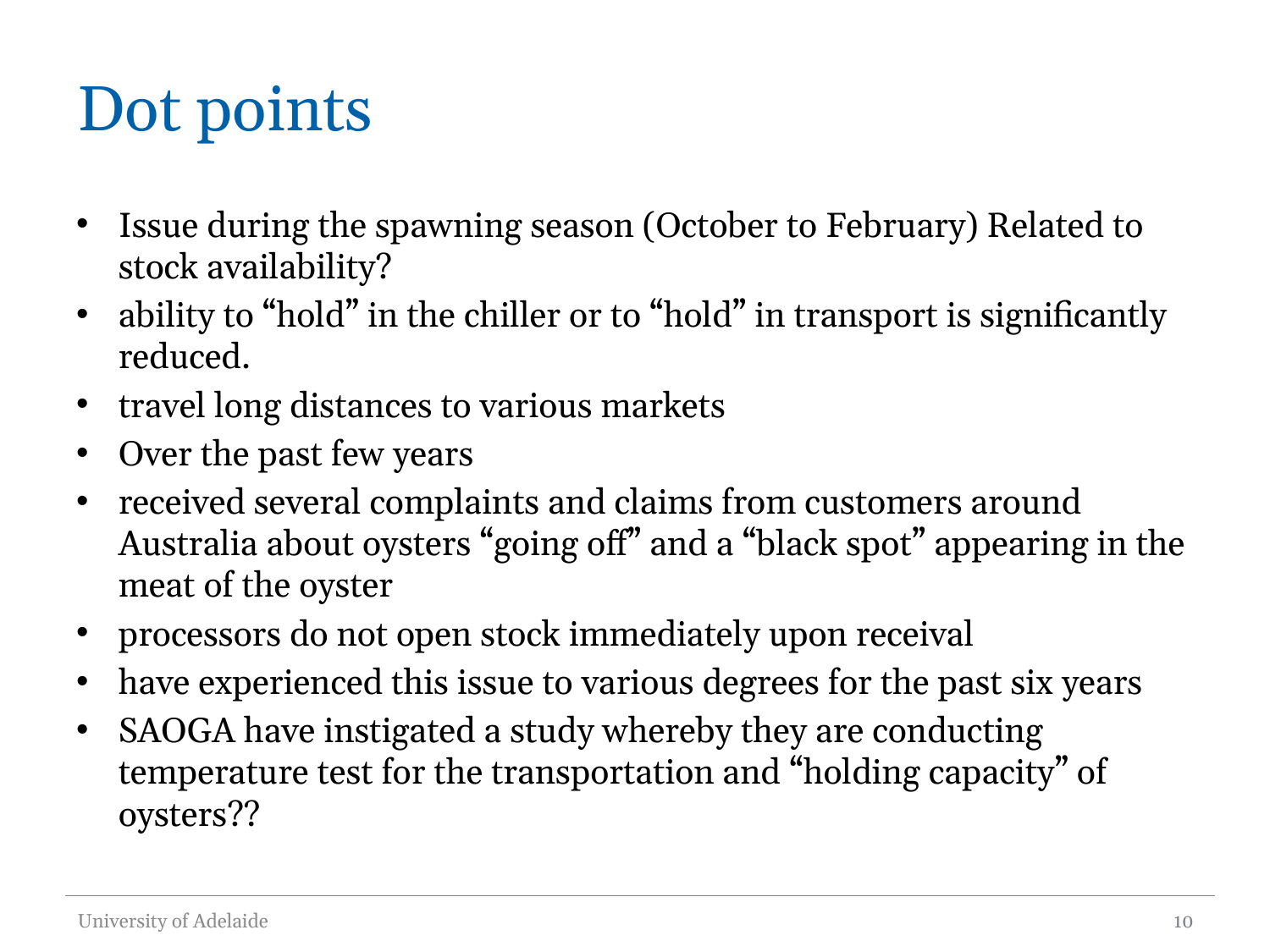

# Dot points
Issue during the spawning season (October to February) Related to stock availability?
ability to “hold” in the chiller or to “hold” in transport is significantly reduced.
travel long distances to various markets
Over the past few years
received several complaints and claims from customers around Australia about oysters “going off” and a “black spot” appearing in the meat of the oyster
processors do not open stock immediately upon receival
have experienced this issue to various degrees for the past six years
SAOGA have instigated a study whereby they are conducting temperature test for the transportation and “holding capacity” of oysters??

University of Adelaide
10